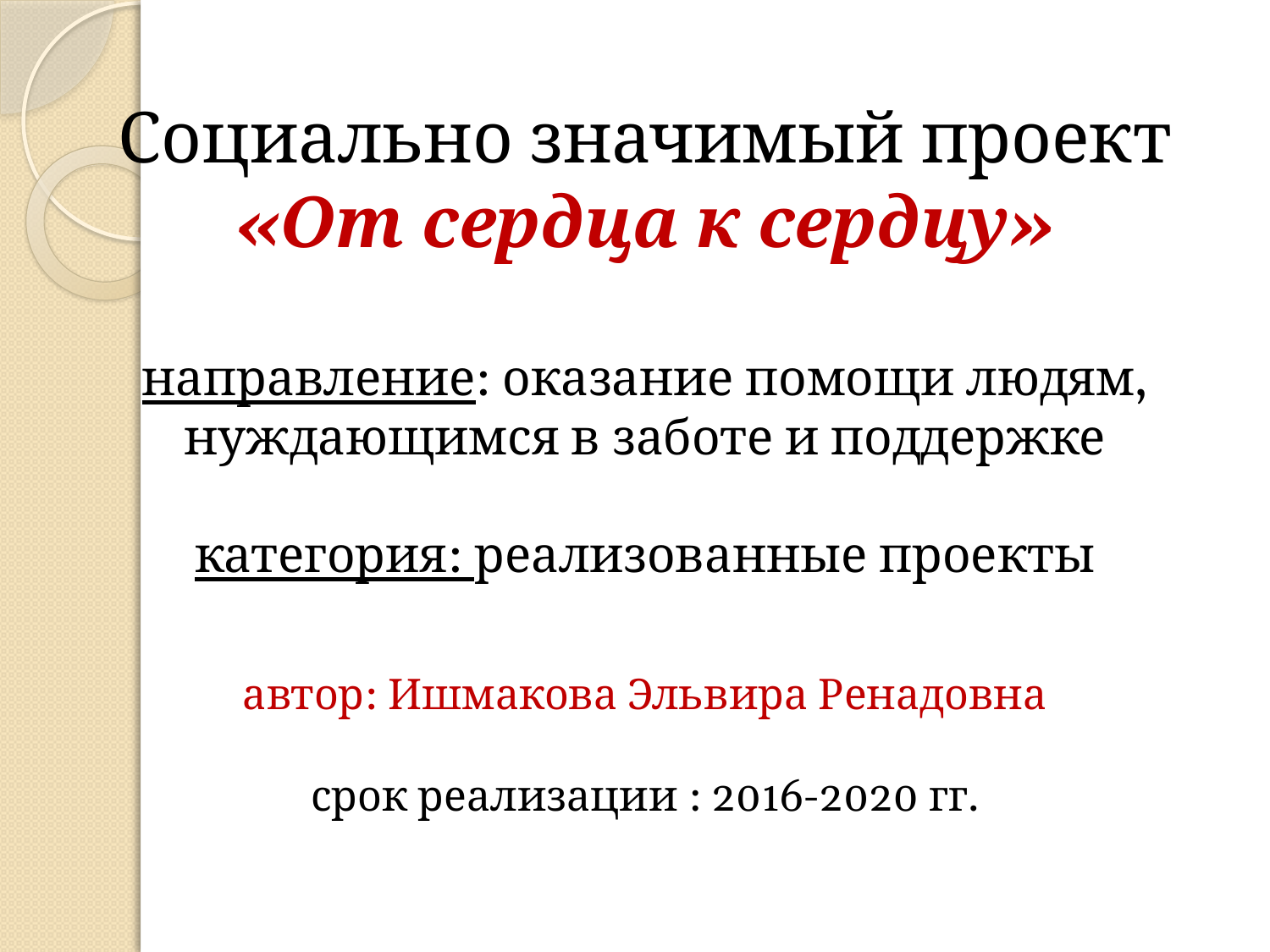

# Социально значимый проект «От сердца к сердцу» направление: оказание помощи людям, нуждающимся в заботе и поддержке категория: реализованные проекты автор: Ишмакова Эльвира Ренадовна срок реализации : 2016-2020 гг.